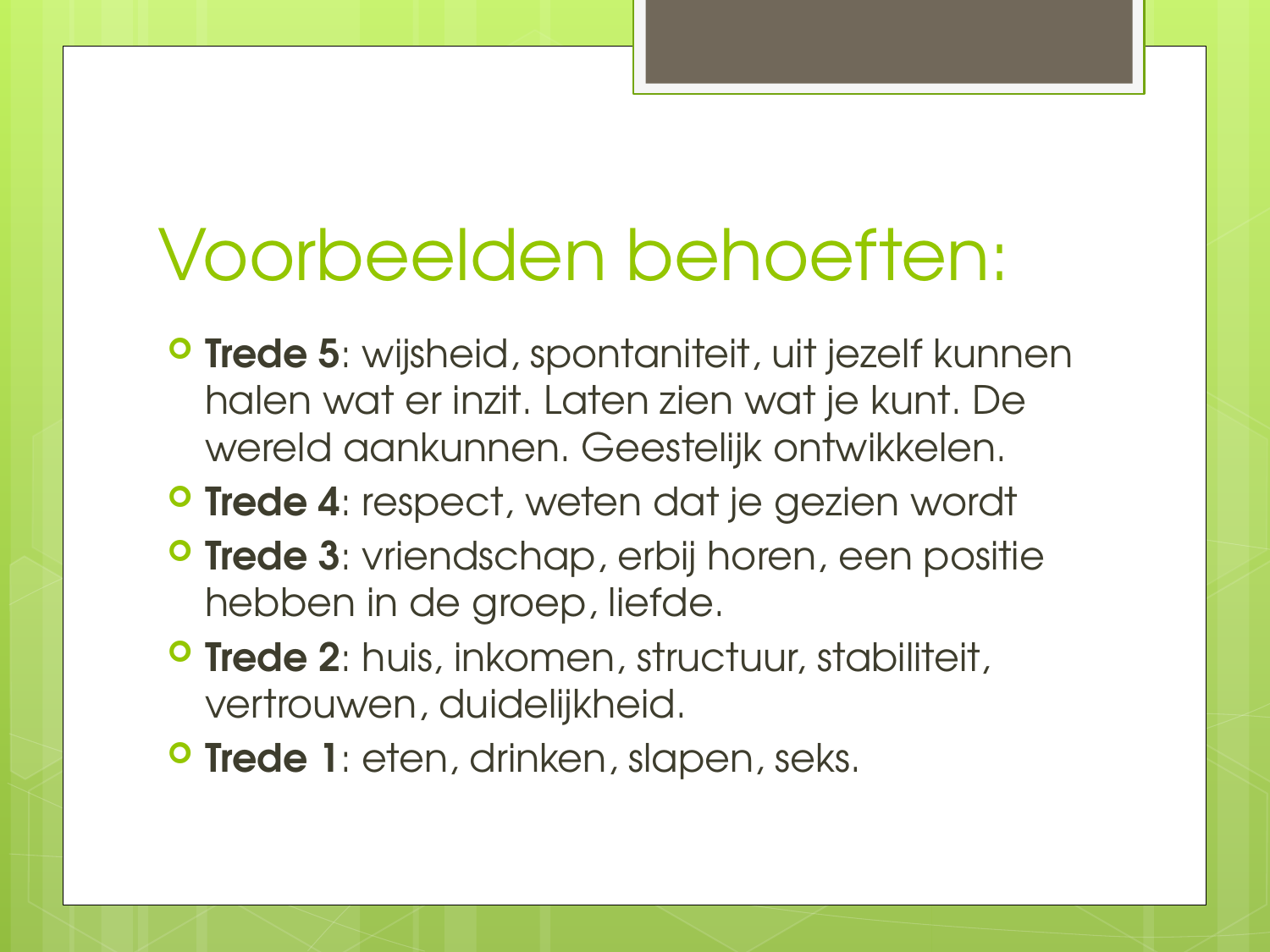

# Voorbeelden behoeften:
Trede 5: wijsheid, spontaniteit, uit jezelf kunnen halen wat er inzit. Laten zien wat je kunt. De wereld aankunnen. Geestelijk ontwikkelen.
Trede 4: respect, weten dat je gezien wordt
Trede 3: vriendschap, erbij horen, een positie hebben in de groep, liefde.
Trede 2: huis, inkomen, structuur, stabiliteit, vertrouwen, duidelijkheid.
Trede 1: eten, drinken, slapen, seks.